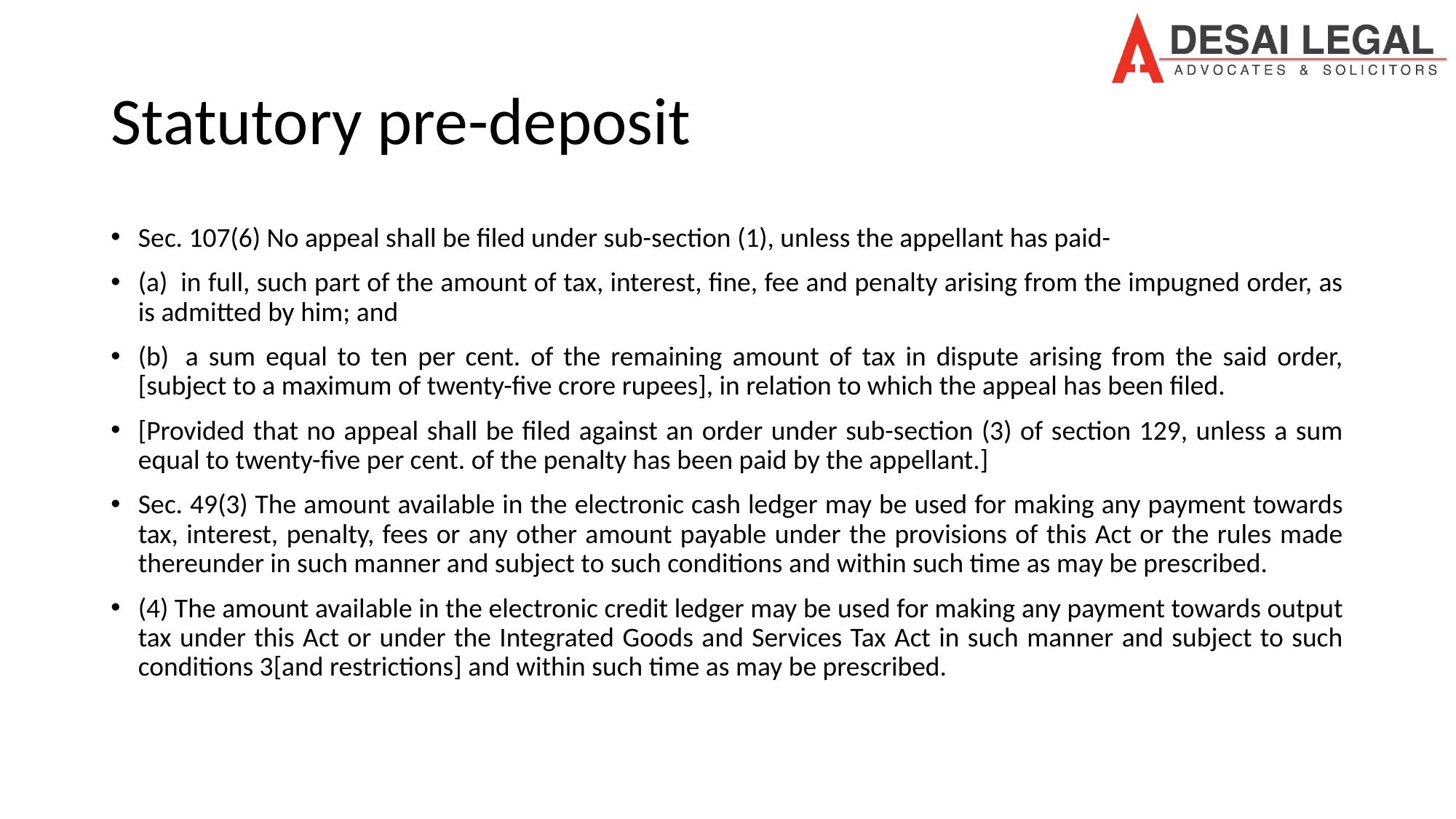

# Statutory pre-deposit
Sec. 107(6) No appeal shall be filed under sub-section (1), unless the appellant has paid-
(a)  in full, such part of the amount of tax, interest, fine, fee and penalty arising from the impugned order, as is admitted by him; and
(b)  a sum equal to ten per cent. of the remaining amount of tax in dispute arising from the said order, [subject to a maximum of twenty-five crore rupees], in relation to which the appeal has been filed.
[Provided that no appeal shall be filed against an order under sub-section (3) of section 129, unless a sum equal to twenty-five per cent. of the penalty has been paid by the appellant.]
Sec. 49(3) The amount available in the electronic cash ledger may be used for making any payment towards tax, interest, penalty, fees or any other amount payable under the provisions of this Act or the rules made thereunder in such manner and subject to such conditions and within such time as may be prescribed.
(4) The amount available in the electronic credit ledger may be used for making any payment towards output tax under this Act or under the Integrated Goods and Services Tax Act in such manner and subject to such conditions 3[and restrictions] and within such time as may be prescribed.